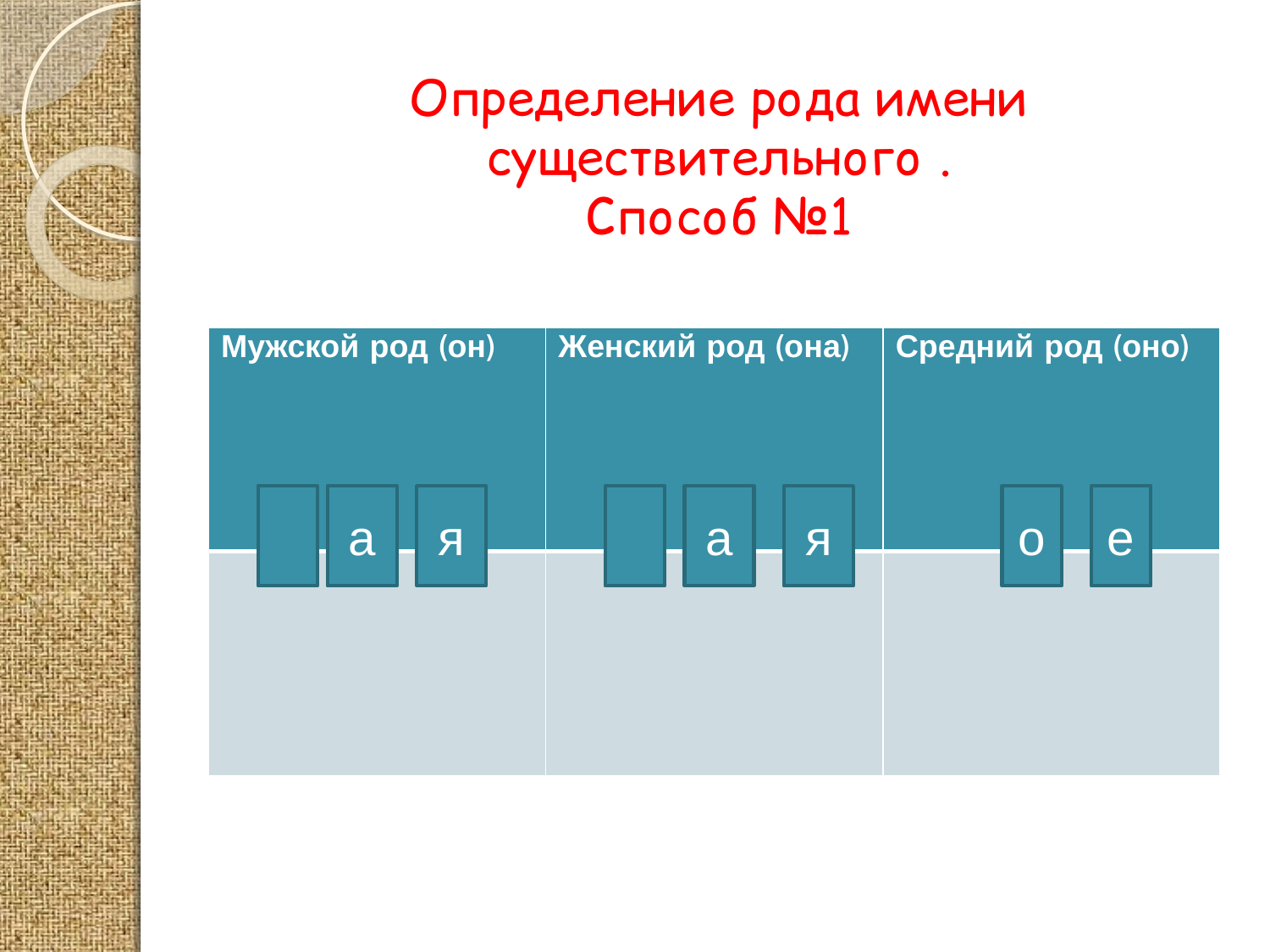

Определение рода имени существительного .
Способ №1
| Мужской род (он) | Женский род (она) | Средний род (оно) |
| --- | --- | --- |
|  |  |  |

а
я

а
я
о
е